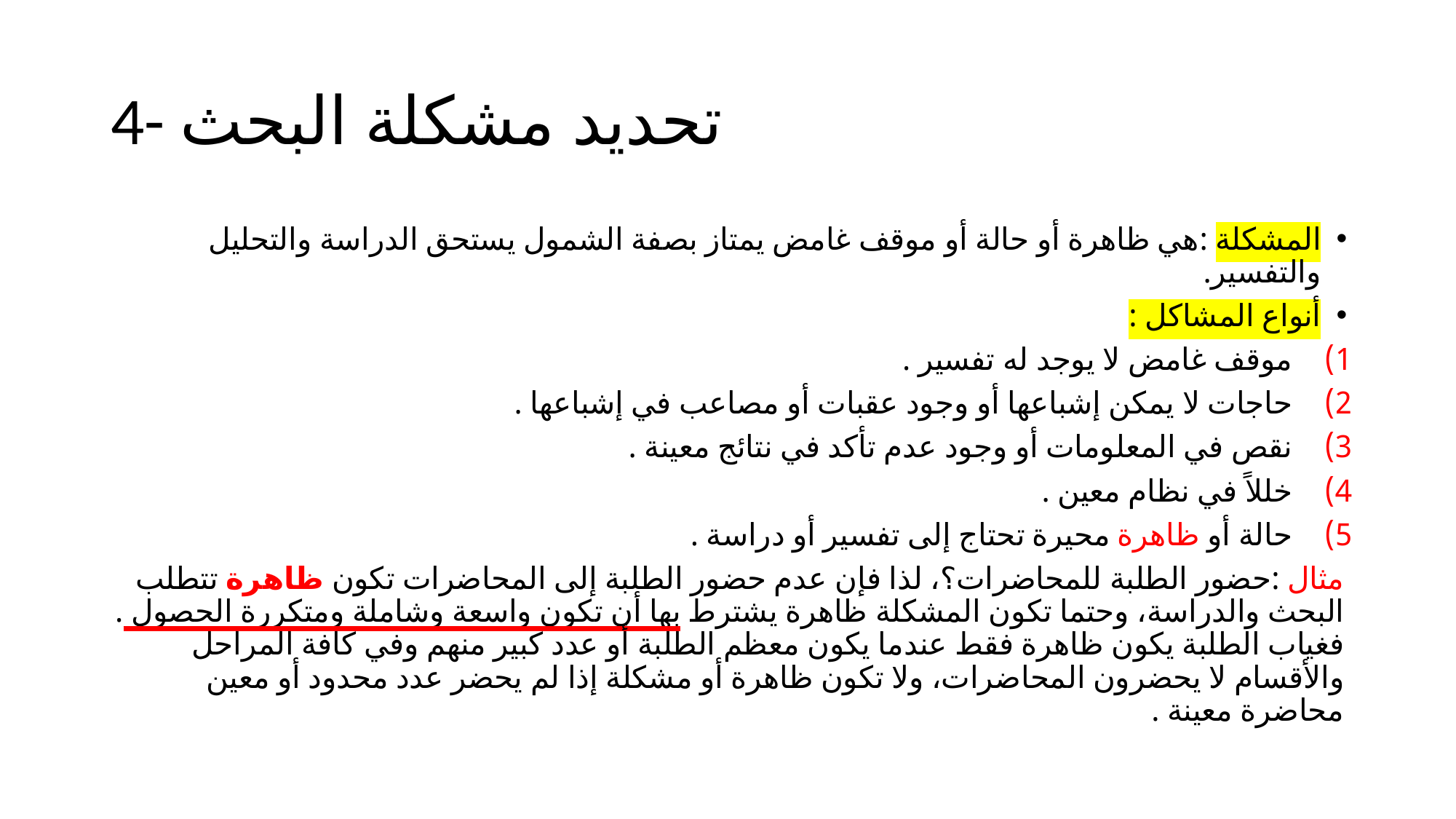

# 4- تحديد مشكلة البحث
المشكلة :هي ظاهرة أو حالة أو موقف غامض يمتاز بصفة الشمول يستحق الدراسة والتحليل والتفسير.
أنواع المشاكل :
موقف غامض لا يوجد له تفسير .
حاجات لا يمكن إشباعها أو وجود عقبات أو مصاعب في إشباعها .
نقص في المعلومات أو وجود عدم تأكد في نتائج معينة .
خللاً في نظام معين .
حالة أو ظاهرة محيرة تحتاج إلى تفسير أو دراسة .
مثال :حضور الطلبة للمحاضرات؟، لذا فإن عدم حضور الطلبة إلى المحاضرات تكون ظاهرة تتطلب البحث والدراسة، وحتما تكون المشكلة ظاهرة يشترط بها أن تكون واسعة وشاملة ومتكررة الحصول . فغياب الطلبة يكون ظاهرة فقط عندما يكون معظم الطلبة أو عدد كبير منهم وفي كافة المراحل والأقسام لا يحضرون المحاضرات، ولا تكون ظاهرة أو مشكلة إذا لم يحضر عدد محدود أو معين محاضرة معينة .